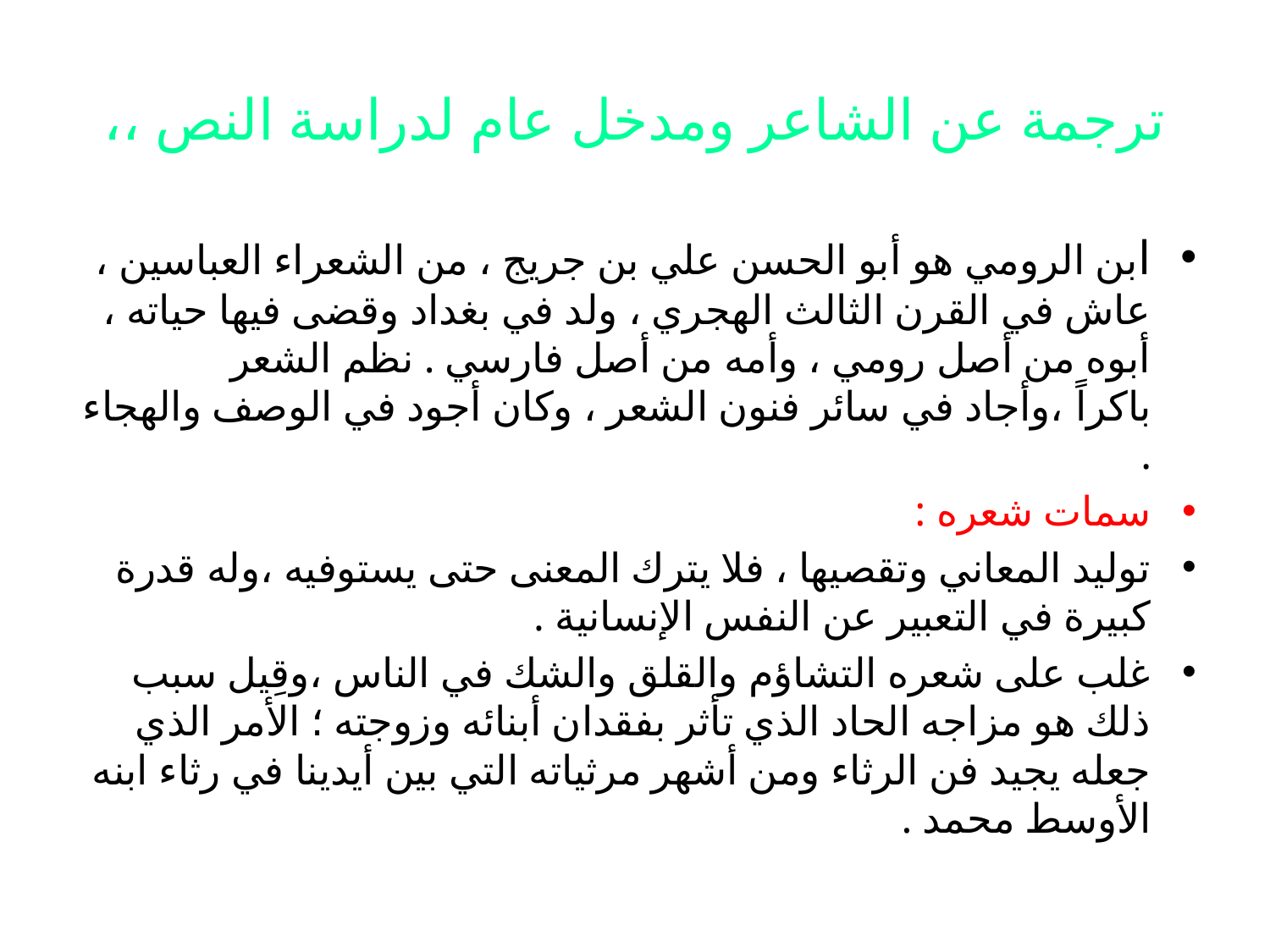

# ترجمة عن الشاعر ومدخل عام لدراسة النص ،،
ابن الرومي هو أبو الحسن علي بن جريج ، من الشعراء العباسين ، عاش في القرن الثالث الهجري ، ولد في بغداد وقضى فيها حياته ، أبوه من أصل رومي ، وأمه من أصل فارسي . نظم الشعر باكراً ،وأجاد في سائر فنون الشعر ، وكان أجود في الوصف والهجاء .
سمات شعره :
توليد المعاني وتقصيها ، فلا يترك المعنى حتى يستوفيه ،وله قدرة كبيرة في التعبير عن النفس الإنسانية .
غلب على شعره التشاؤم والقلق والشك في الناس ،وقِيل سبب ذلك هو مزاجه الحاد الذي تأثر بفقدان أبنائه وزوجته ؛ الأمر الذي جعله يجيد فن الرثاء ومن أشهر مرثياته التي بين أيدينا في رثاء ابنه الأوسط محمد .